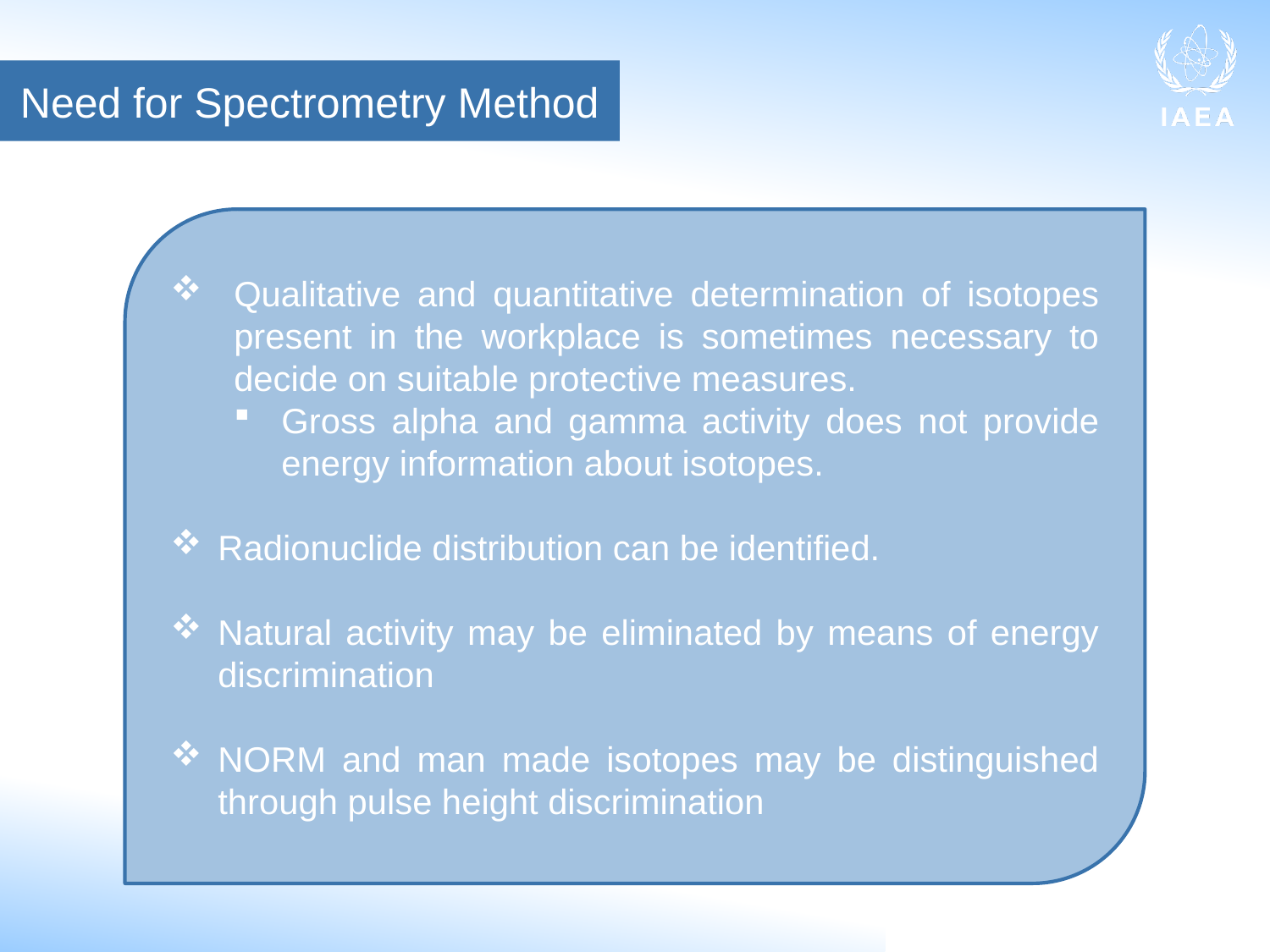

Need for Spectrometry Method
Qualitative and quantitative determination of isotopes present in the workplace is sometimes necessary to decide on suitable protective measures.
Gross alpha and gamma activity does not provide energy information about isotopes.

Radionuclide distribution can be identified.

Natural activity may be eliminated by means of energy discrimination

NORM and man made isotopes may be distinguished through pulse height discrimination